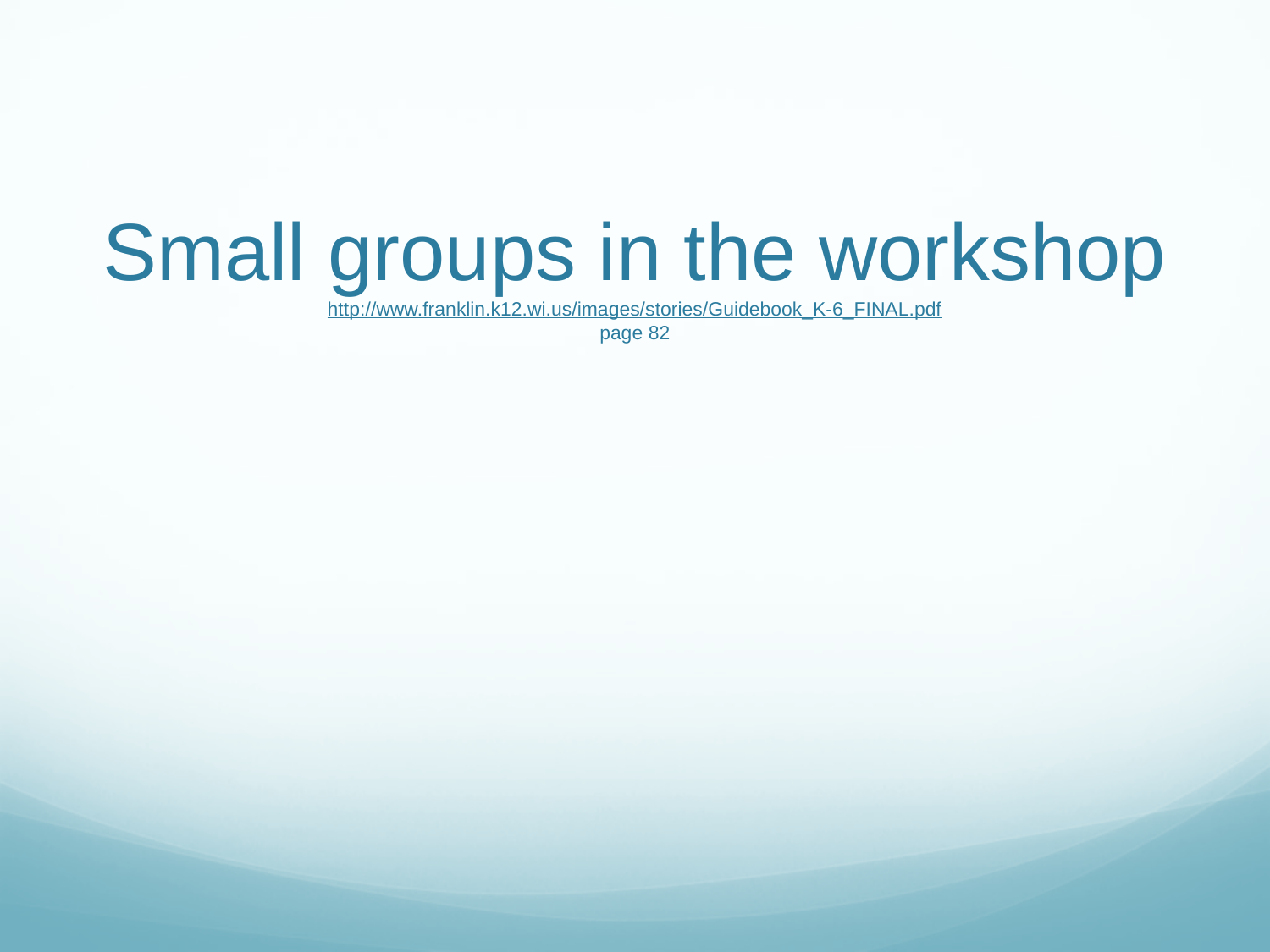

# Small groups in the workshop http://www.franklin.k12.wi.us/images/stories/Guidebook_K-6_FINAL.pdf page 82